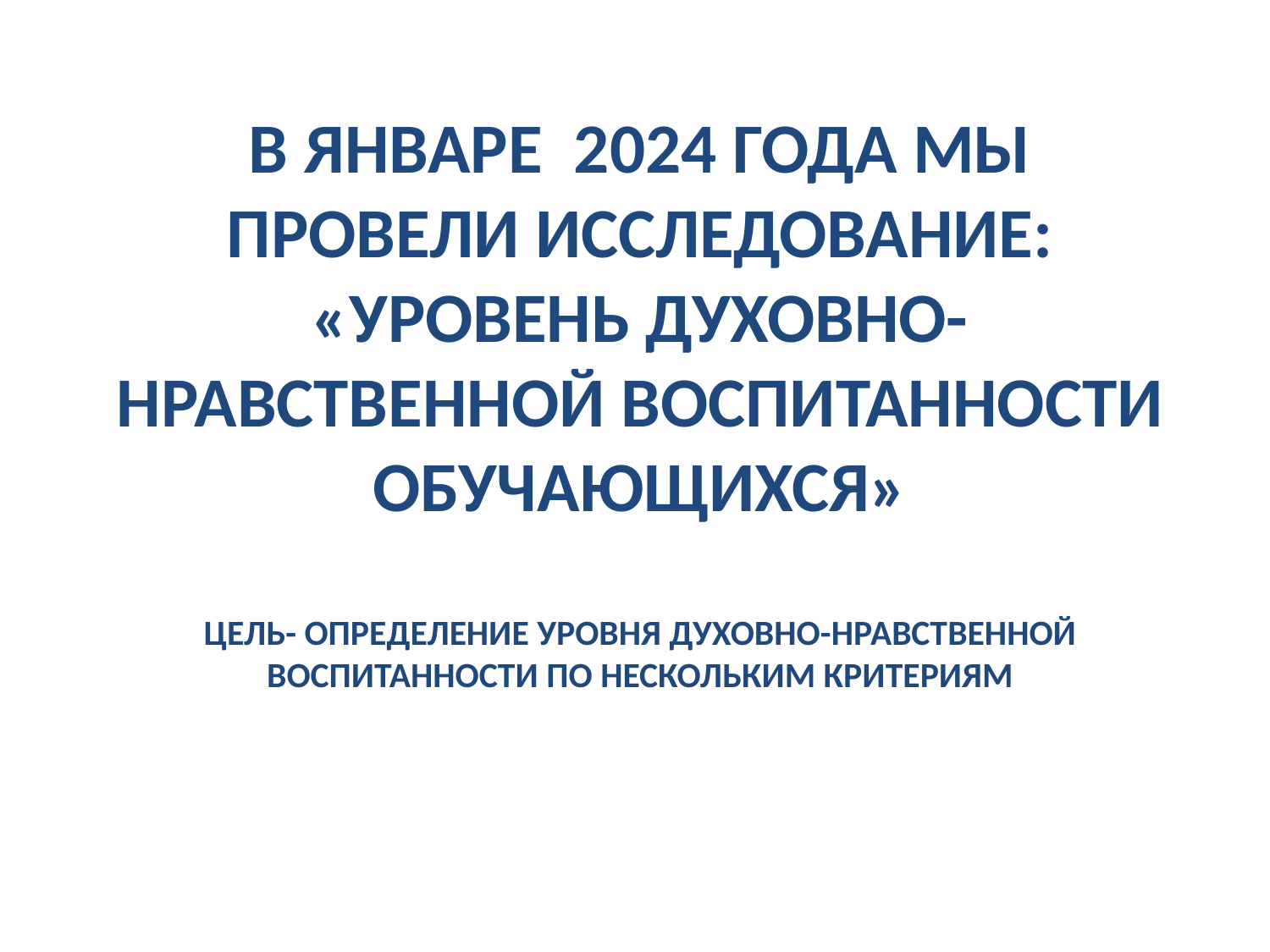

# В январе  2024 года мы провели исследование: «Уровень духовно-нравственной воспитанности обучающихся» цель- определение уровня духовно-нравственной воспитанности по нескольким критериям